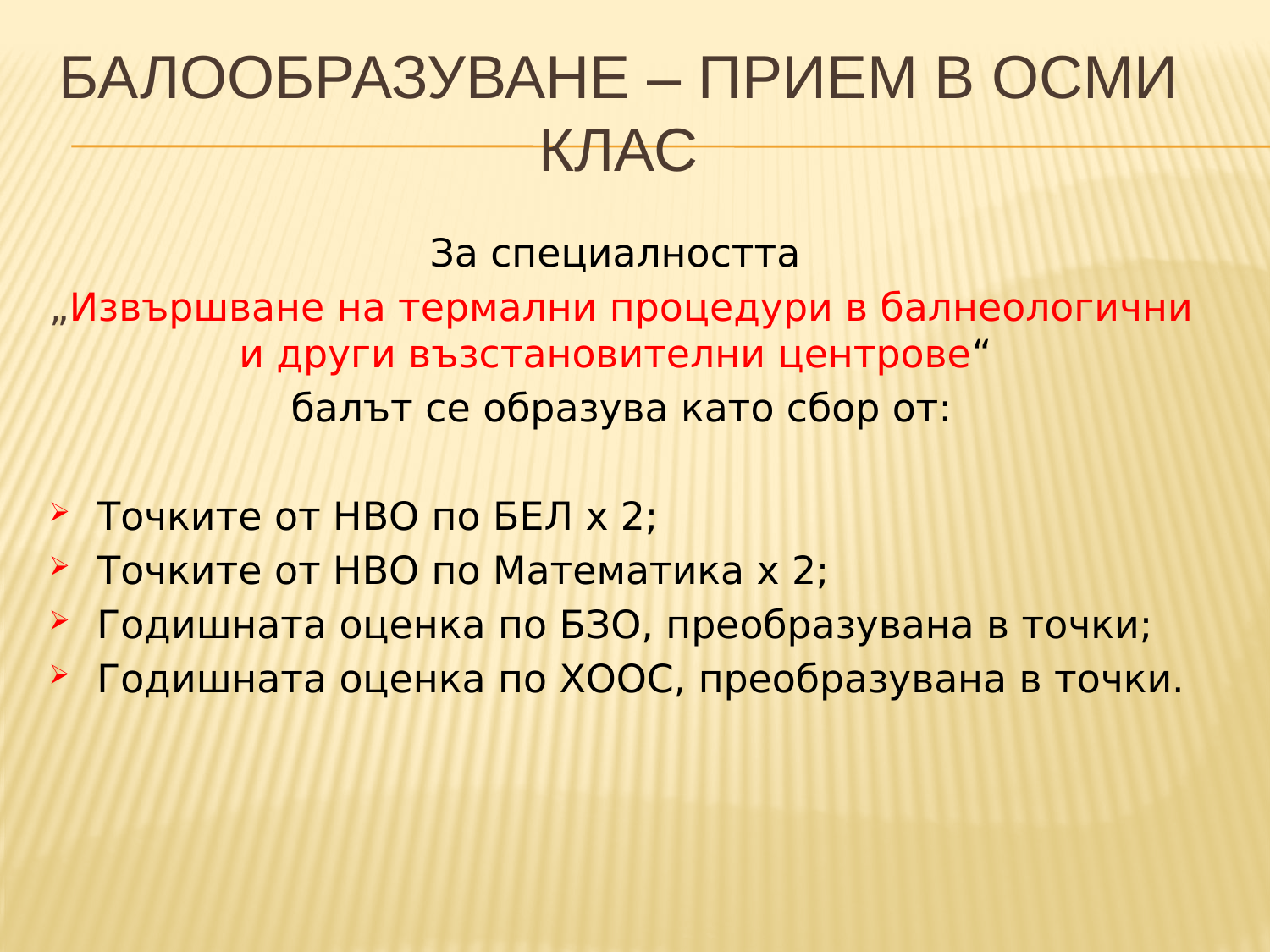

# БАЛООБРАЗУВАНЕ – ПРИЕМ В осми КЛАС
За специалността
„Извършване на термални процедури в балнеологични и други възстановителни центрове“
балът се образува като сбор от:

Точките от НВО по БЕЛ х 2;
Точките от НВО по Математика х 2;
Годишната оценка по БЗО, преобразувана в точки;
Годишната оценка по ХООС, преобразувана в точки.